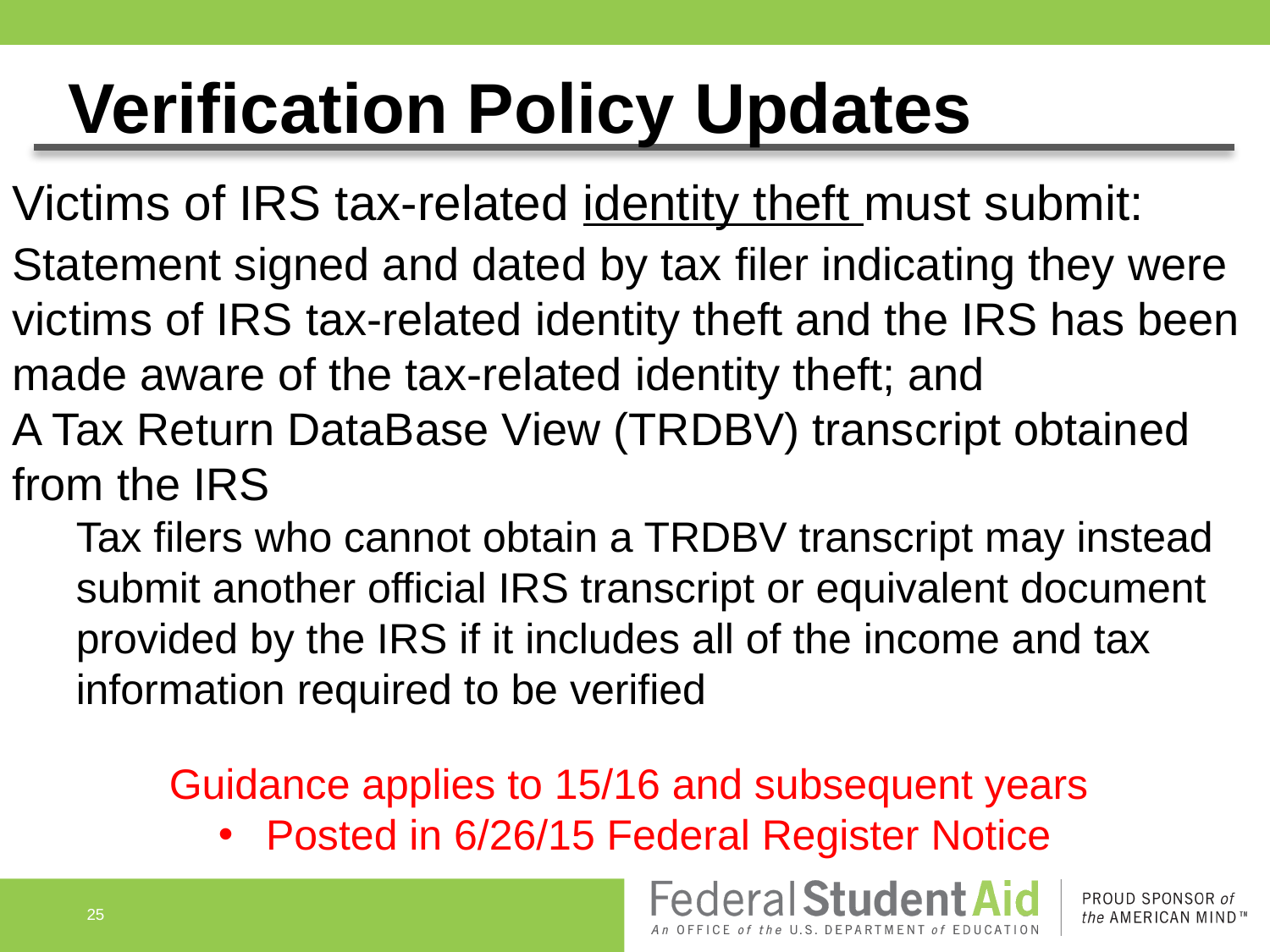

# Verification Policy Updates
Victims of IRS tax-related identity theft must submit:

Statement signed and dated by tax filer indicating they were victims of IRS tax-related identity theft and the IRS has been made aware of the tax-related identity theft; and
A Tax Return DataBase View (TRDBV) transcript obtained from the IRS
Tax filers who cannot obtain a TRDBV transcript may instead submit another official IRS transcript or equivalent document provided by the IRS if it includes all of the income and tax information required to be verified
Guidance applies to 15/16 and subsequent years
Posted in 6/26/15 Federal Register Notice
25